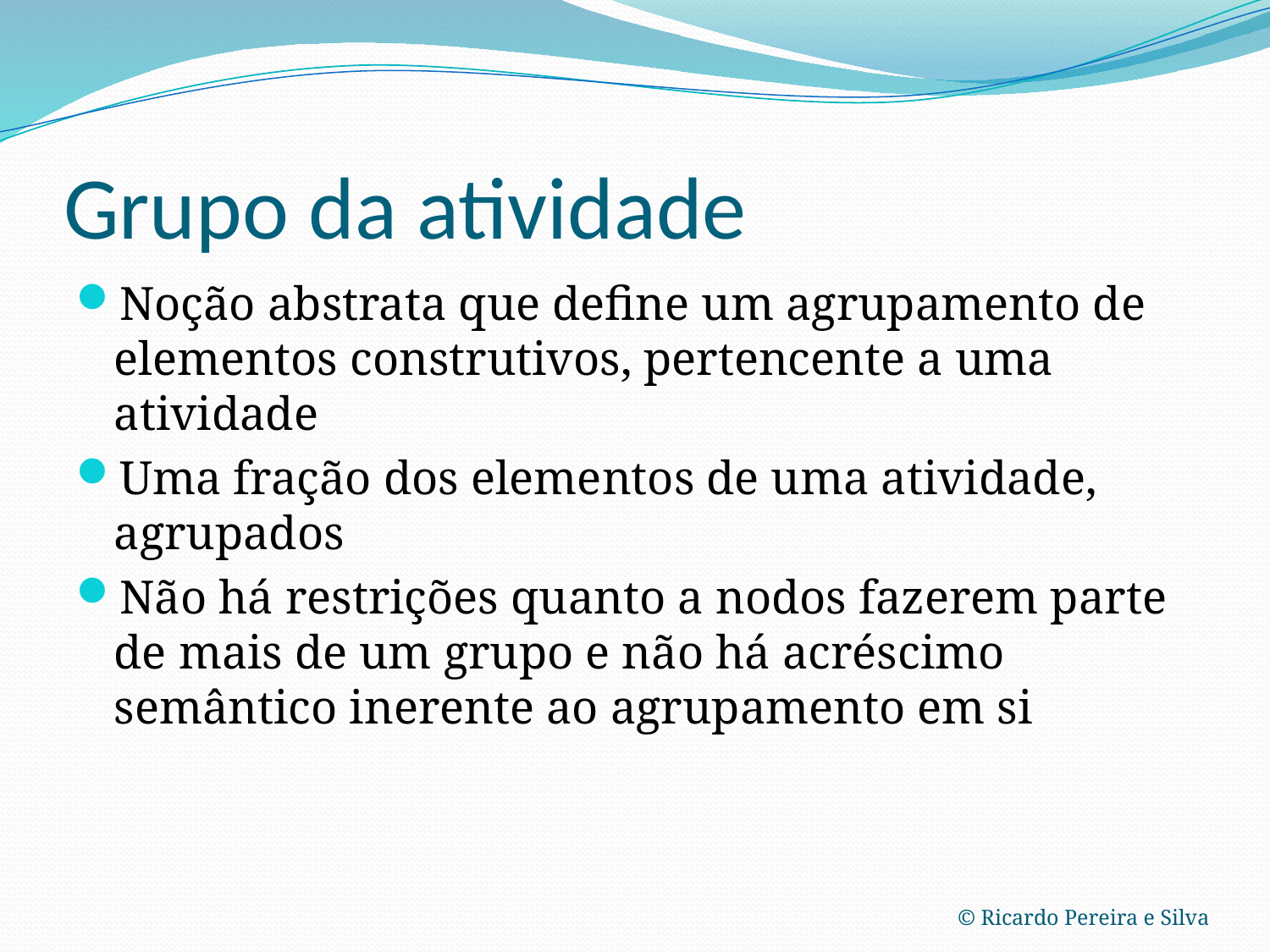

# Grupo da atividade
Noção abstrata que define um agrupamento de elementos construtivos, pertencente a uma atividade
Uma fração dos elementos de uma atividade, agrupados
Não há restrições quanto a nodos fazerem parte de mais de um grupo e não há acréscimo semântico inerente ao agrupamento em si
© Ricardo Pereira e Silva